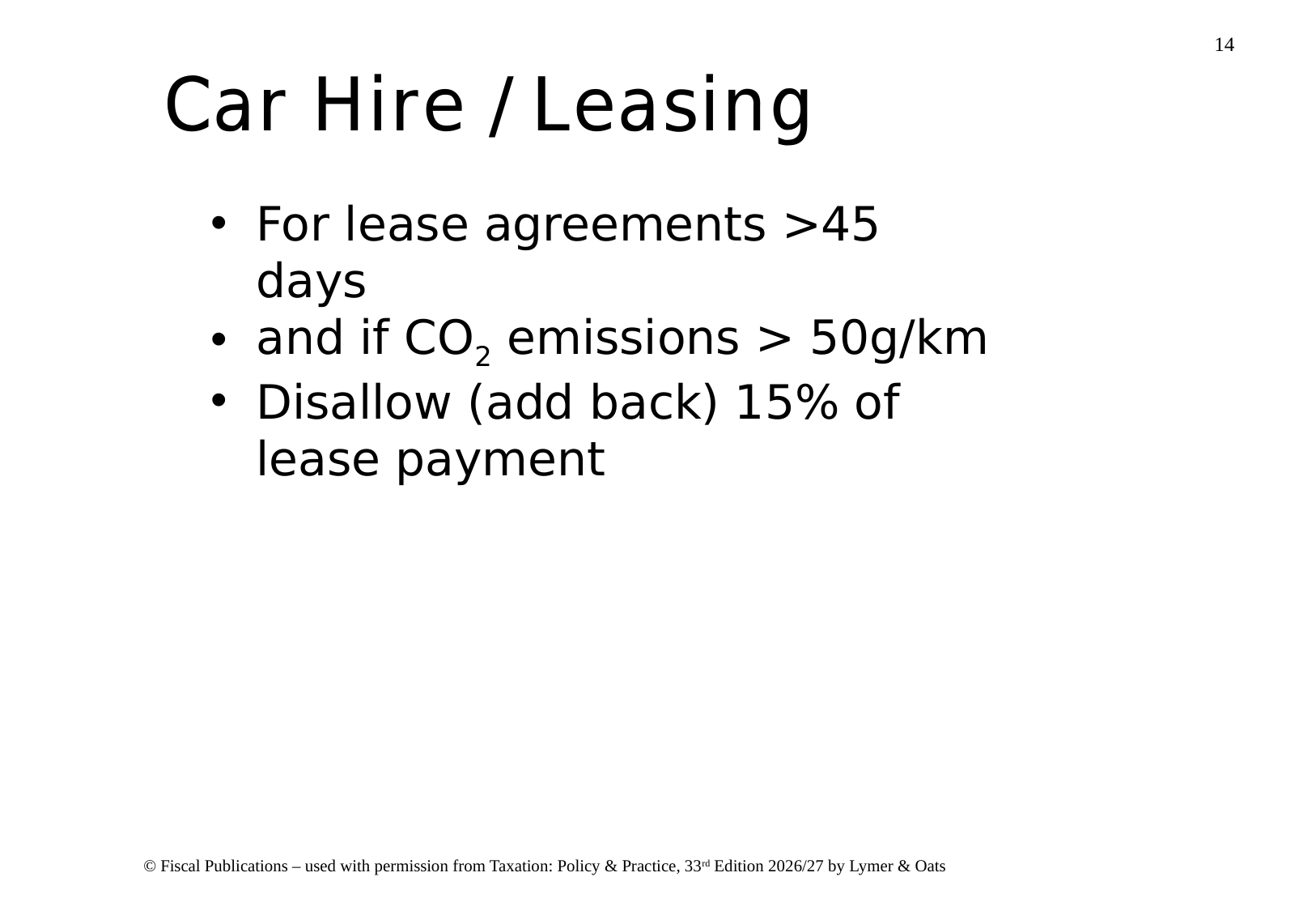

# Car Hire /Leasing
For lease agreements >45 days
and if CO2 emissions > 50g/km
Disallow (add back) 15% of lease payment